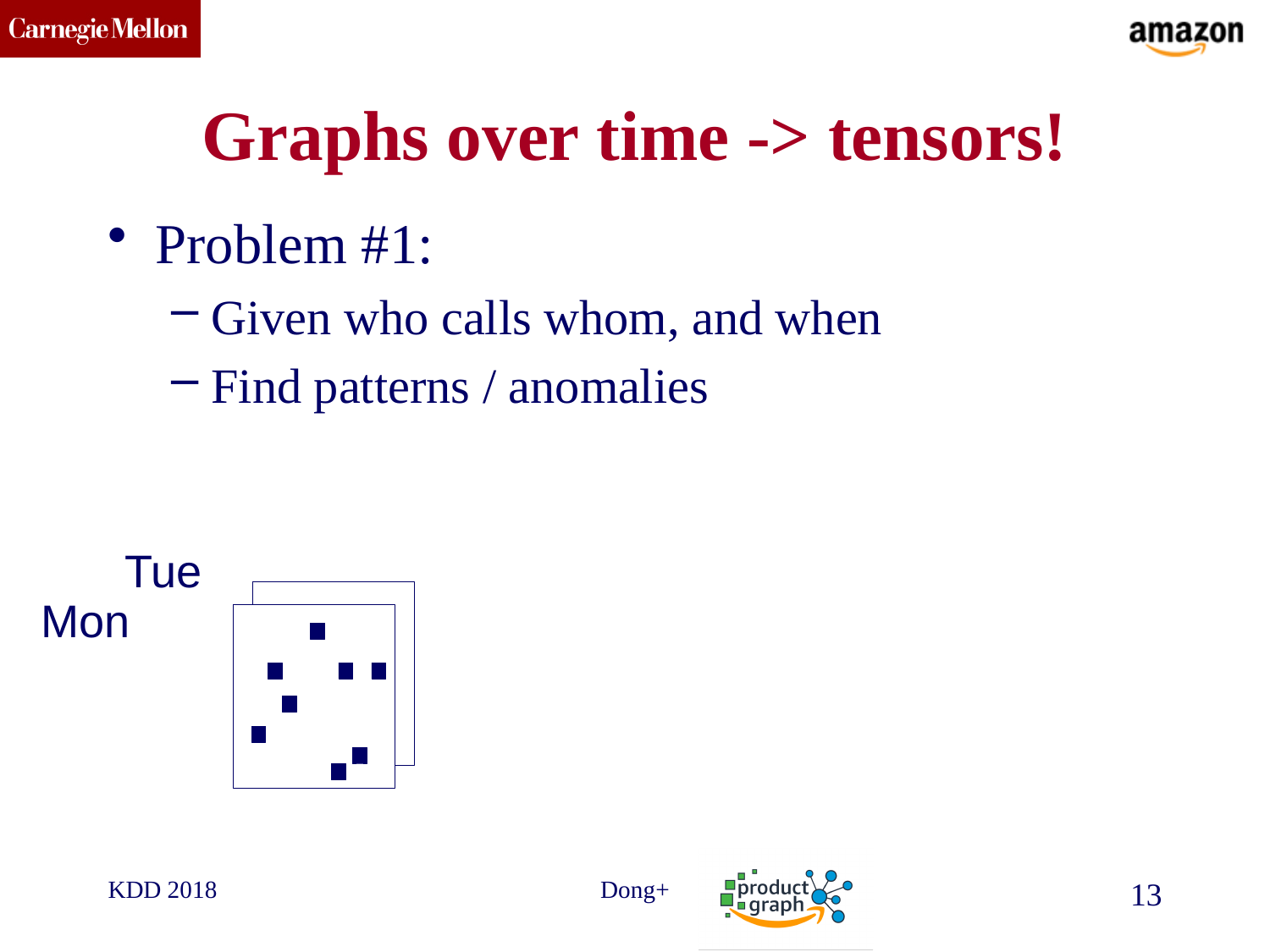

# Graphs over time -> tensors!
Problem #1:
Given who calls whom, and when
Find patterns / anomalies
Tue

Mon

KDD 2018
Dong+
13